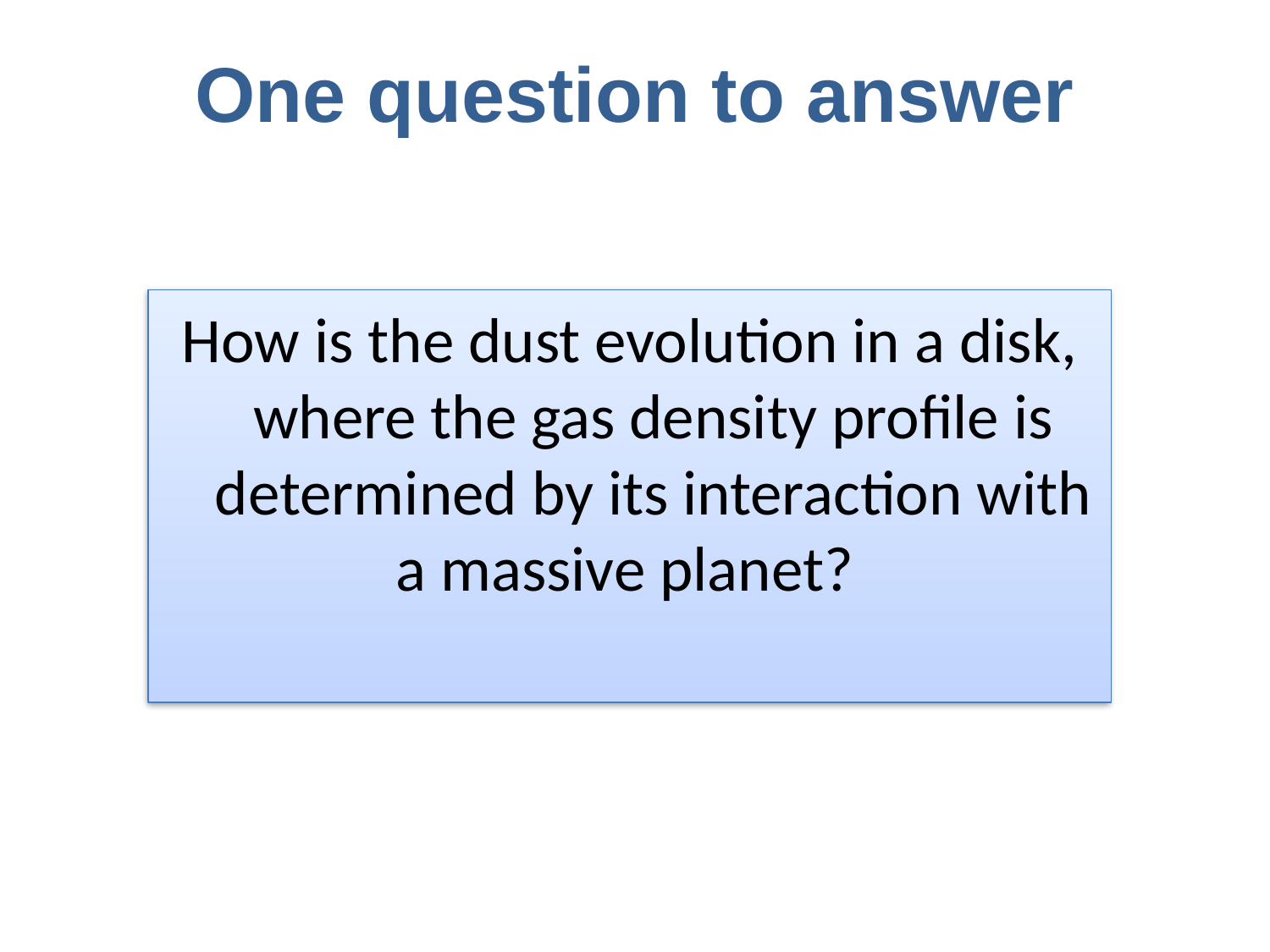

# One question to answer
How is the dust evolution in a disk, where the gas density profile is determined by its interaction with a massive planet?